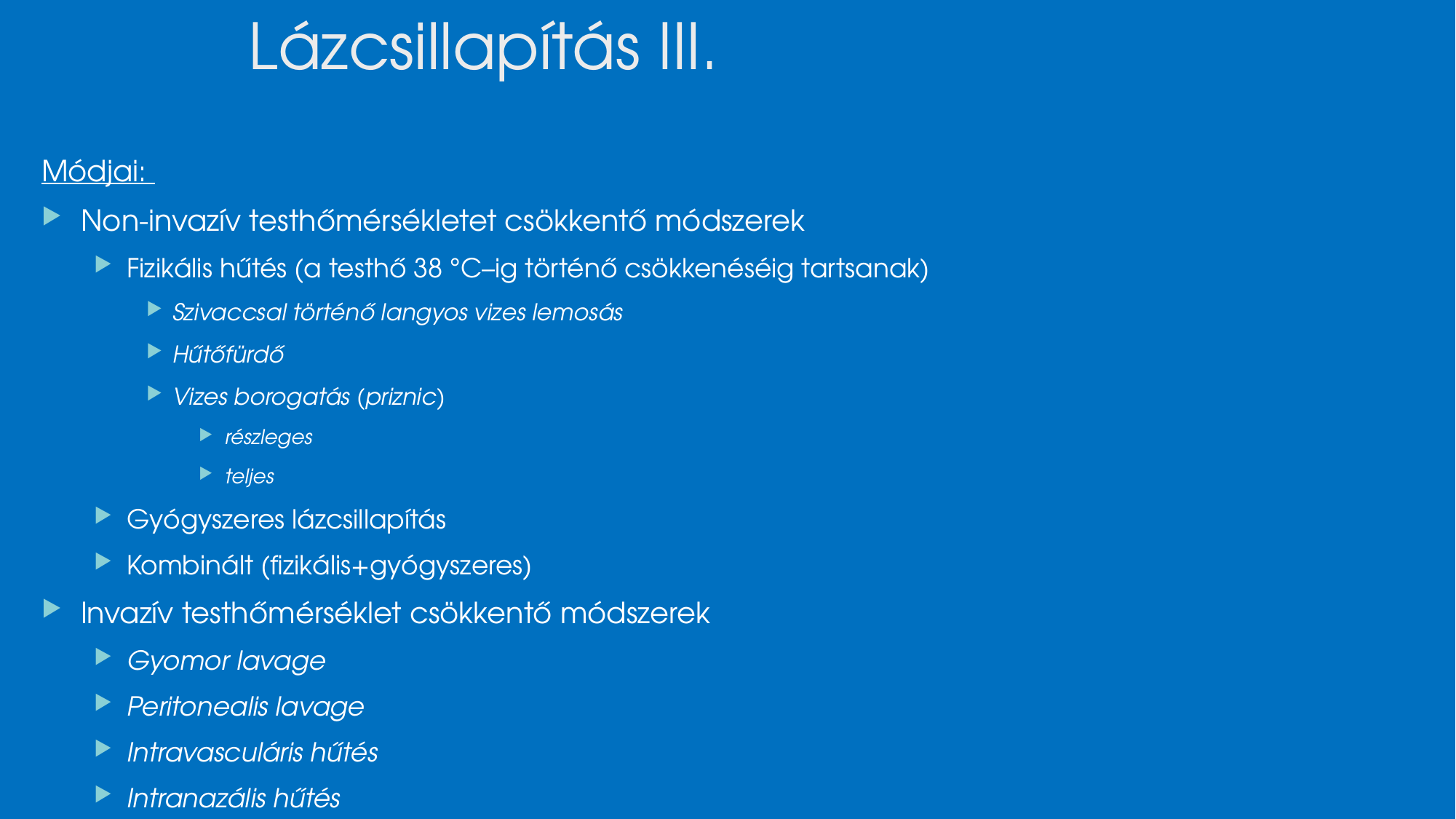

# Lázcsillapítás III.
Módjai:
Non-invazív testhőmérsékletet csökkentő módszerek
Fizikális hűtés (a testhő 38 °C–ig történő csökkenéséig tartsanak)
Szivaccsal történő langyos vizes lemosás
Hűtőfürdő
Vizes borogatás (priznic)
részleges
teljes
Gyógyszeres lázcsillapítás
Kombinált (fizikális+gyógyszeres)
Invazív testhőmérséklet csökkentő módszerek
Gyomor lavage
Peritonealis lavage
Intravasculáris hűtés
Intranazális hűtés